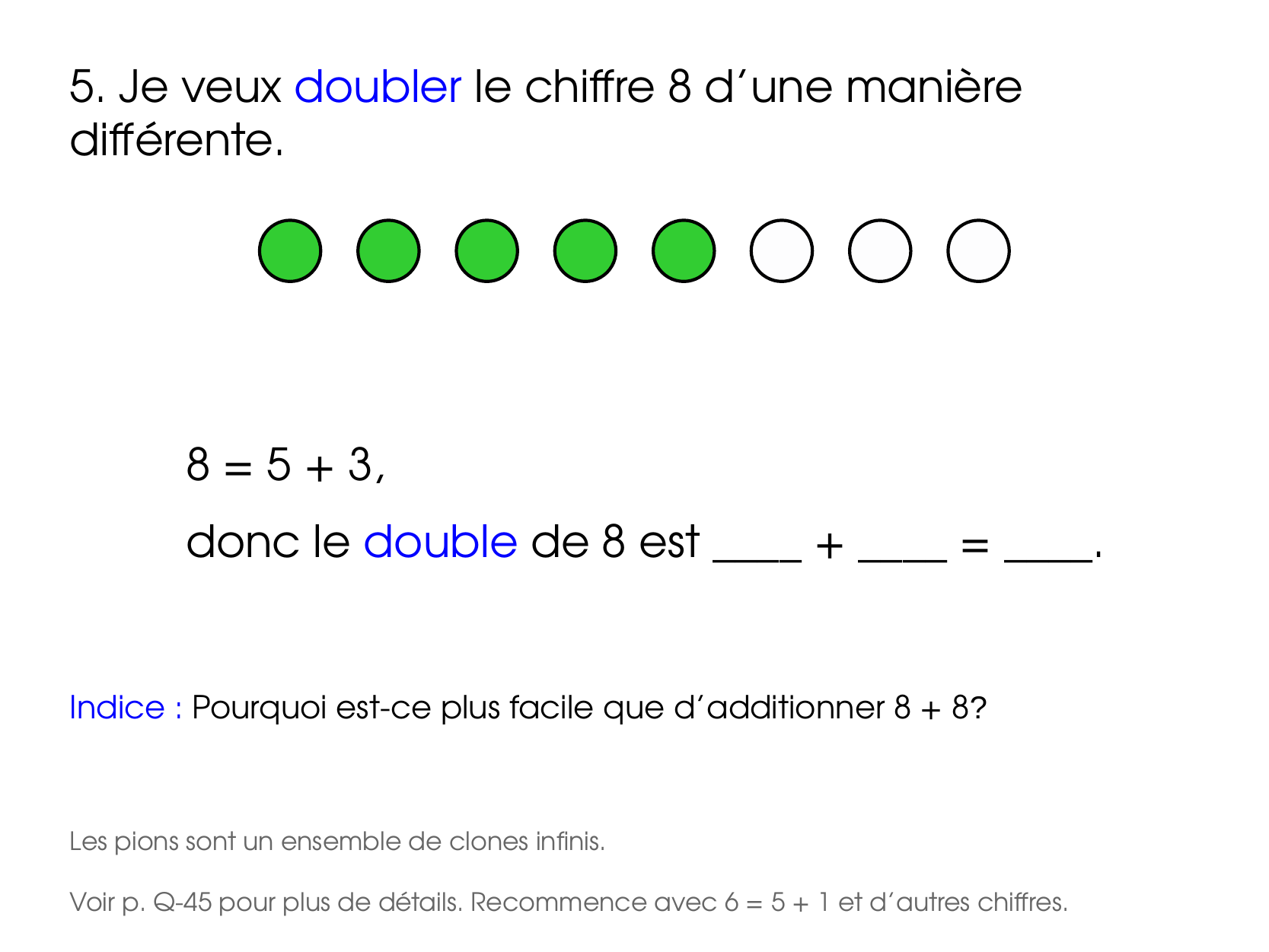

5. Je veux doubler le chiffre 8 d’une manière différente.

8 = 5 + 3,
donc le double de 8 est ____ + ____ = ____.
Indice : Pourquoi est-ce plus facile que d’additionner 8 + 8?
Les pions sont un ensemble de clones infinis.
Voir p. Q-45 pour plus de détails. Recommence avec 6 = 5 + 1 et d’autres chiffres.